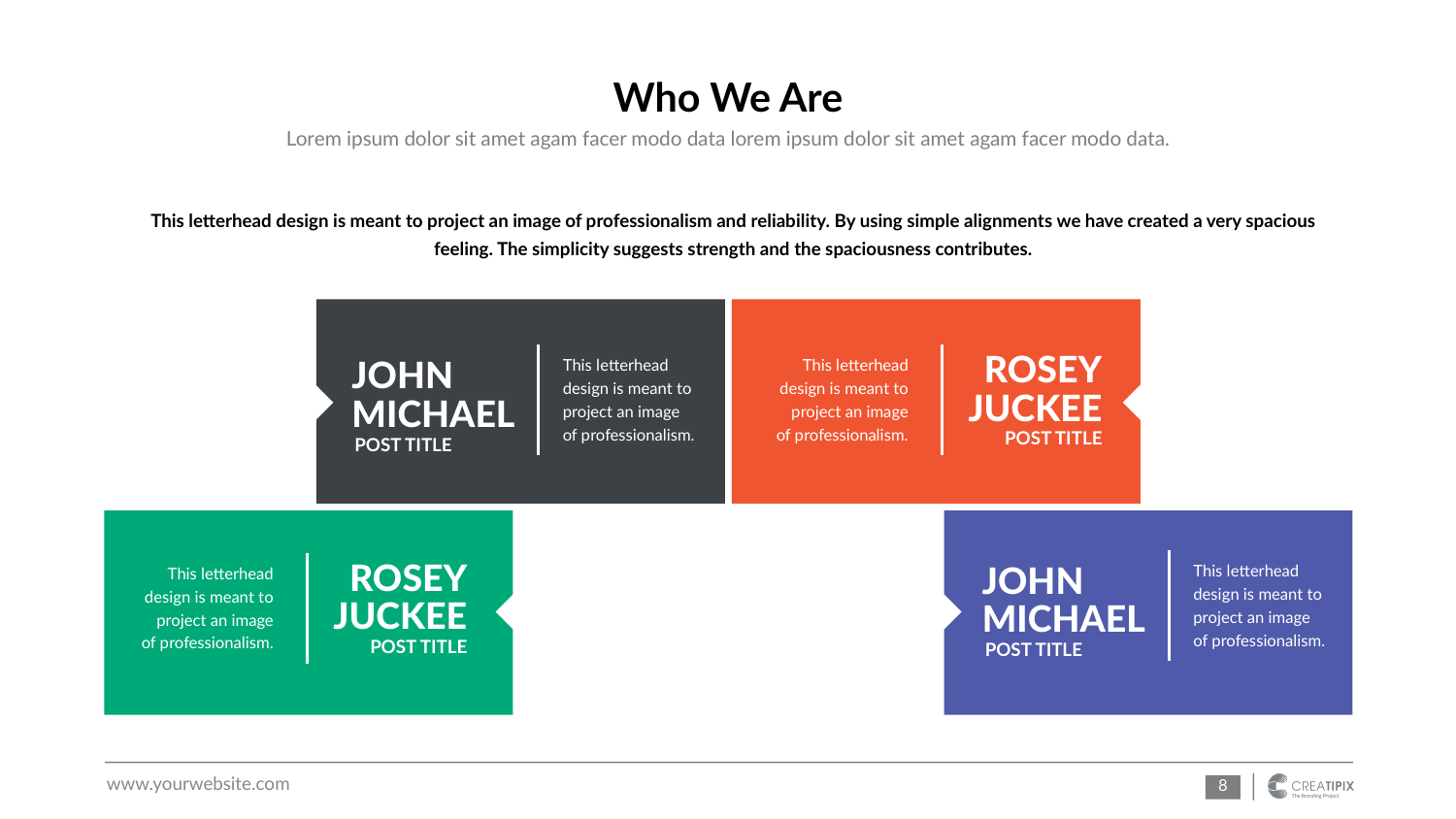

# Who We Are
Lorem ipsum dolor sit amet agam facer modo data lorem ipsum dolor sit amet agam facer modo data.
This letterhead design is meant to project an image of professionalism and reliability. By using simple alignments we have created a very spacious feeling. The simplicity suggests strength and the spaciousness contributes.

This letterhead design is meant to project an image of professionalism.
This letterhead design is meant to project an image of professionalism.
ROSEY
JUCKEE
JOHN MICHAEL

POST TITLE
POST TITLE

This letterhead design is meant to project an image of professionalism.
This letterhead design is meant to project an image of professionalism.
ROSEY
JUCKEE
JOHN MICHAEL

POST TITLE
POST TITLE
8
www.yourwebsite.com